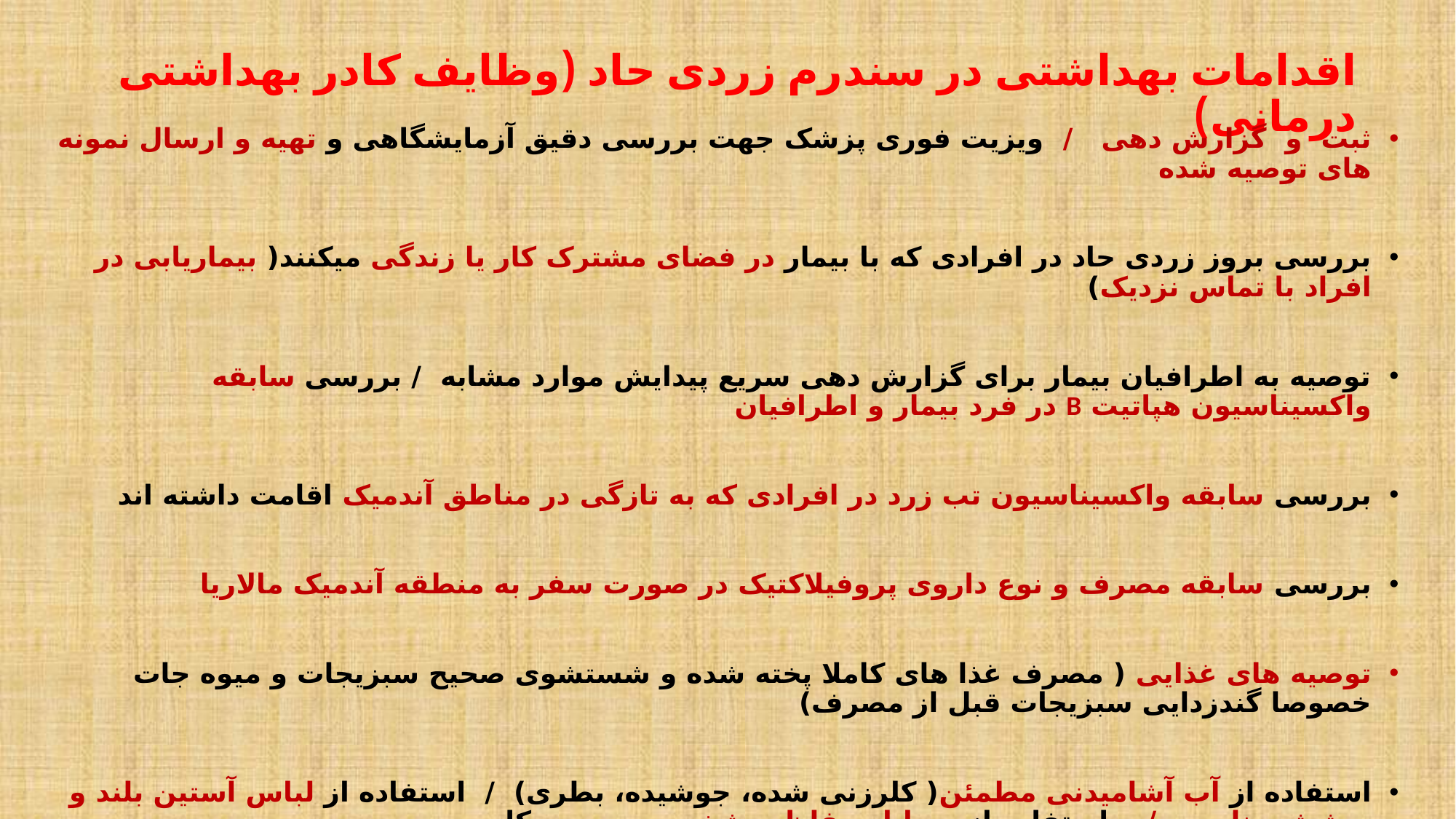

# اقدامات بهداشتی در سندرم زردی حاد (وظایف کادر بهداشتی درمانی)
ثبت  و  گزارش دهی   /  ویزیت فوری پزشک جهت بررسی دقیق آزمایشگاهی و تهیه و ارسال نمونه های توصیه شده

بررسی بروز زردی حاد در افرادی که با بیمار در فضای مشترک کار یا زندگی میکنند( بیماریابی در افراد با تماس نزدیک)

توصیه به اطرافیان بیمار برای گزارش دهی سریع پیدایش موارد مشابه  / بررسی سابقه واکسیناسیون هپاتیت B در فرد بیمار و اطرافیان

بررسی سابقه واکسیناسیون تب زرد در افرادی که به تازگی در مناطق آندمیک اقامت داشته اند

بررسی سابقه مصرف و نوع داروی پروفیلاکتیک در صورت سفر به منطقه آندمیک مالاریا

توصیه های غذایی ( مصرف غذا های کاملا پخته شده و شستشوی صحیح سبزیجات و میوه جات خصوصا گندزدایی سبزیجات قبل از مصرف)

استفاده از آب آشامیدنی مطمئن( کلرزنی شده، جوشیده، بطری)  /  استفاده از لباس آستین بلند و پوشش مناسب  /    استفاده از وسایل حفاظت شخصی در حین کار